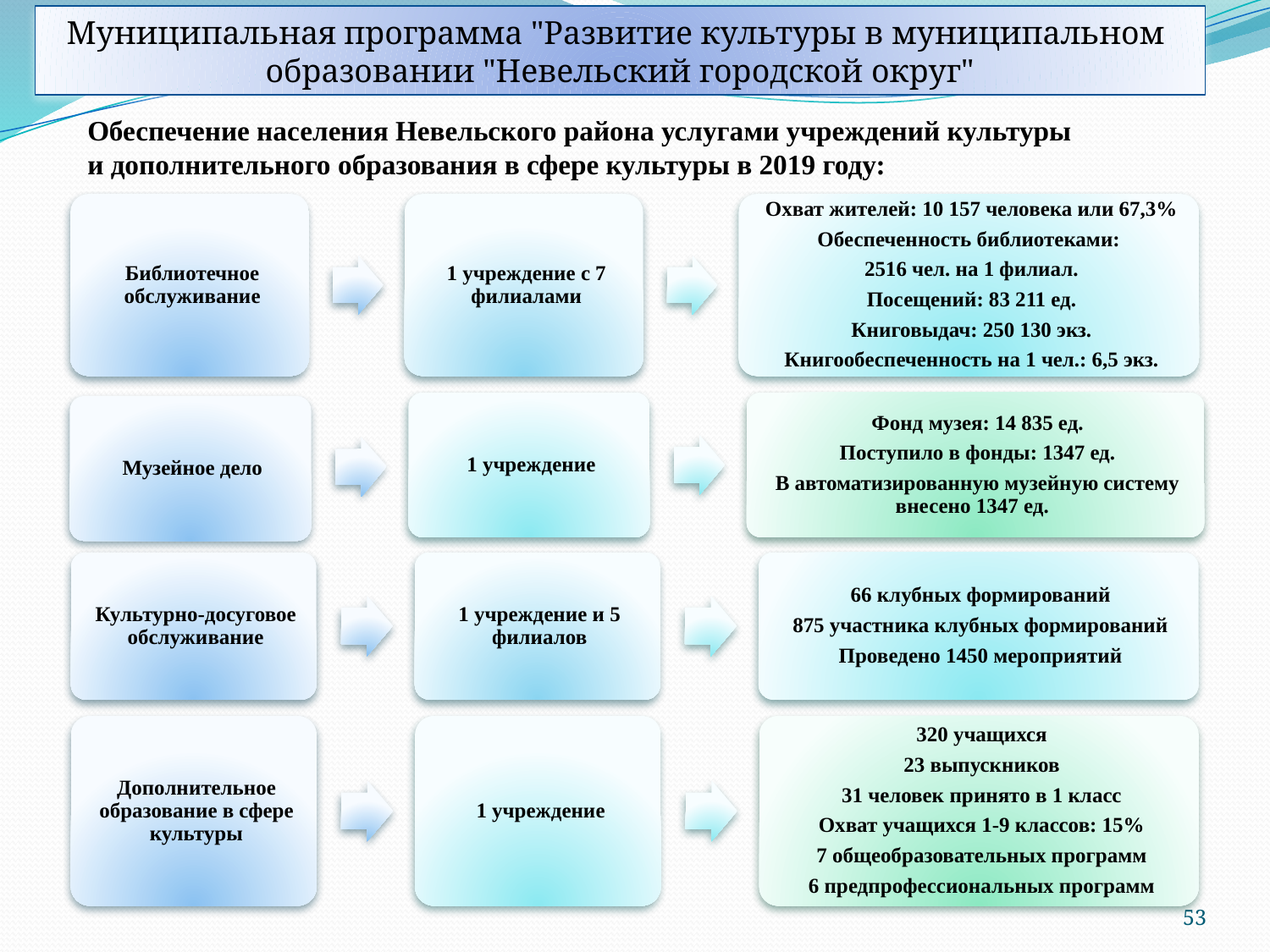

Муниципальная программа "Развитие культуры в муниципальном
образовании "Невельский городской округ"
Обеспечение населения Невельского района услугами учреждений культуры
и дополнительного образования в сфере культуры в 2019 году:
Библиотечное обслуживание

1 учреждение с 7 филиалами

Охват жителей: 10 157 человека или 67,3%
Обеспеченность библиотеками:
2516 чел. на 1 филиал.
Посещений: 83 211 ед.
Книговыдач: 250 130 экз.
Книгообеспеченность на 1 чел.: 6,5 экз.
Музейное дело

1 учреждение

Фонд музея: 14 835 ед.
Поступило в фонды: 1347 ед.
В автоматизированную музейную систему внесено 1347 ед.
Культурно-досуговое обслуживание

1 учреждение и 5 филиалов

66 клубных формирований
875 участника клубных формирований
Проведено 1450 мероприятий
Дополнительное образование в сфере культуры

1 учреждение

320 учащихся
23 выпускников
31 человек принято в 1 класс
Охват учащихся 1-9 классов: 15%
7 общеобразовательных программ
6 предпрофессиональных программ
53